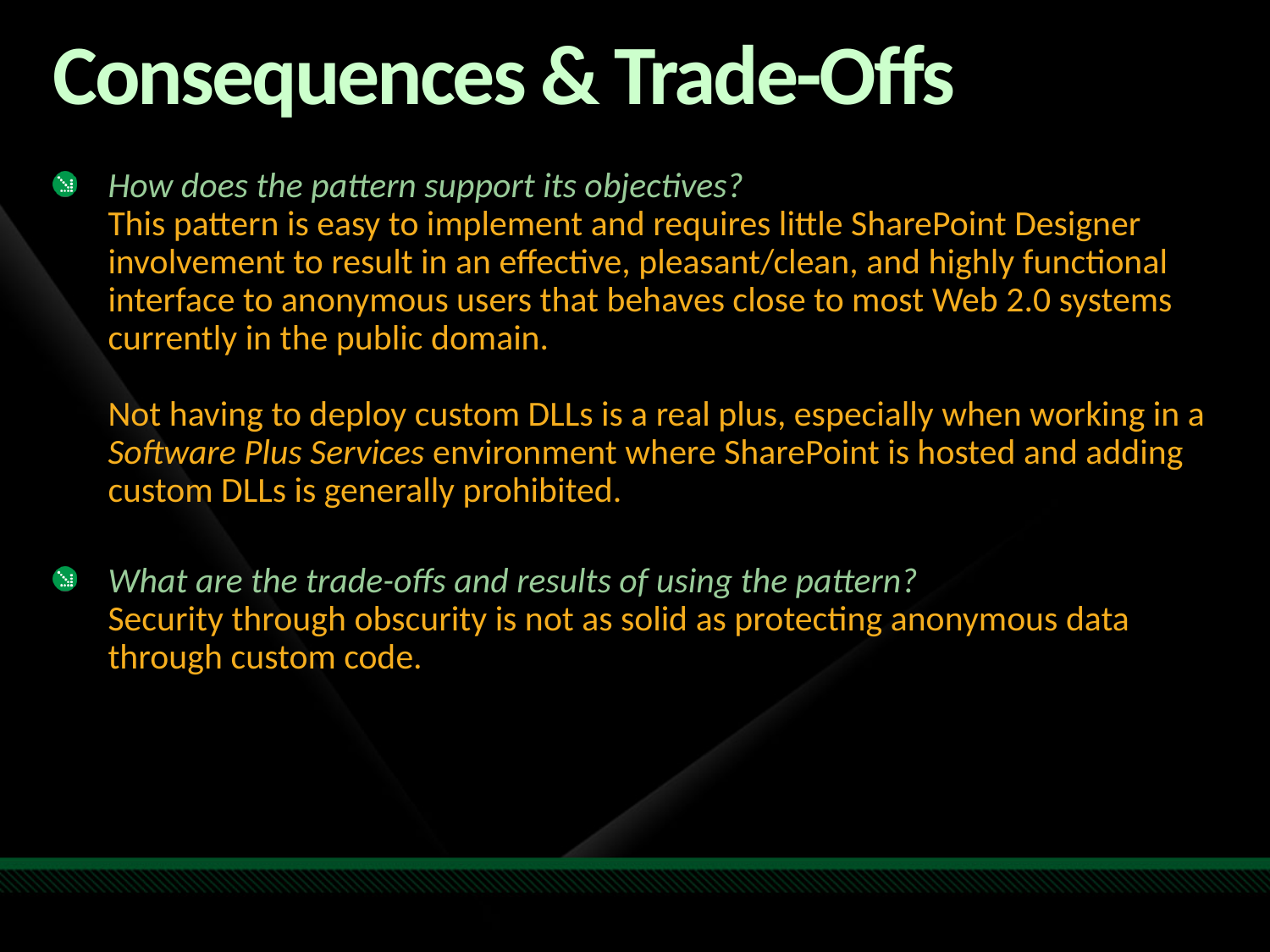

# Consequences & Trade-Offs
How does the pattern support its objectives?
This pattern is easy to implement and requires little SharePoint Designer involvement to result in an effective, pleasant/clean, and highly functional interface to anonymous users that behaves close to most Web 2.0 systems currently in the public domain. 
Not having to deploy custom DLLs is a real plus, especially when working in a Software Plus Services environment where SharePoint is hosted and adding custom DLLs is generally prohibited.

What are the trade-offs and results of using the pattern?
Security through obscurity is not as solid as protecting anonymous data through custom code.